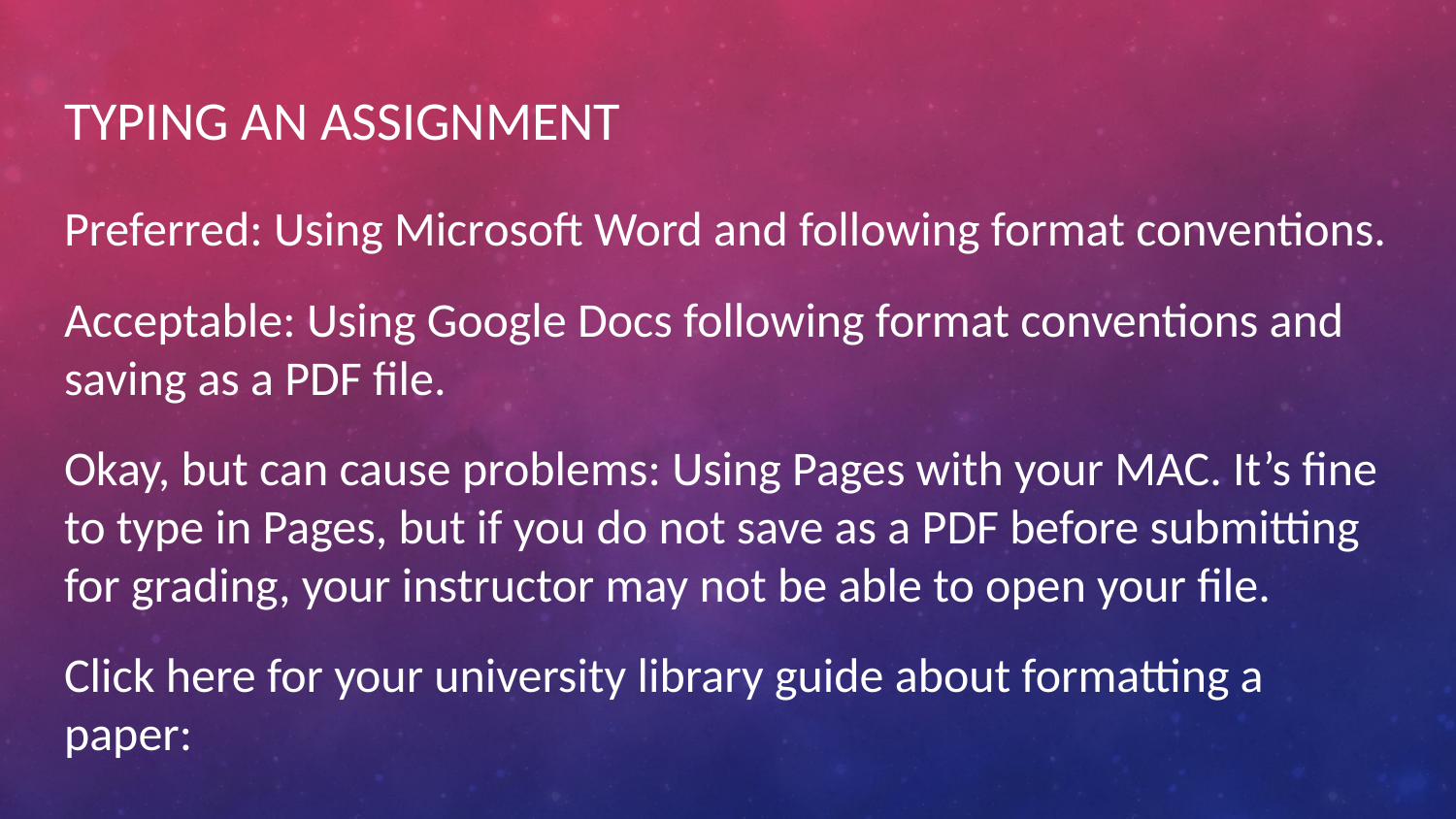

# Typing an Assignment
Preferred: Using Microsoft Word and following format conventions.
Acceptable: Using Google Docs following format conventions and saving as a PDF file.
Okay, but can cause problems: Using Pages with your MAC. It’s fine to type in Pages, but if you do not save as a PDF before submitting for grading, your instructor may not be able to open your file.
Click here for your university library guide about formatting a paper: